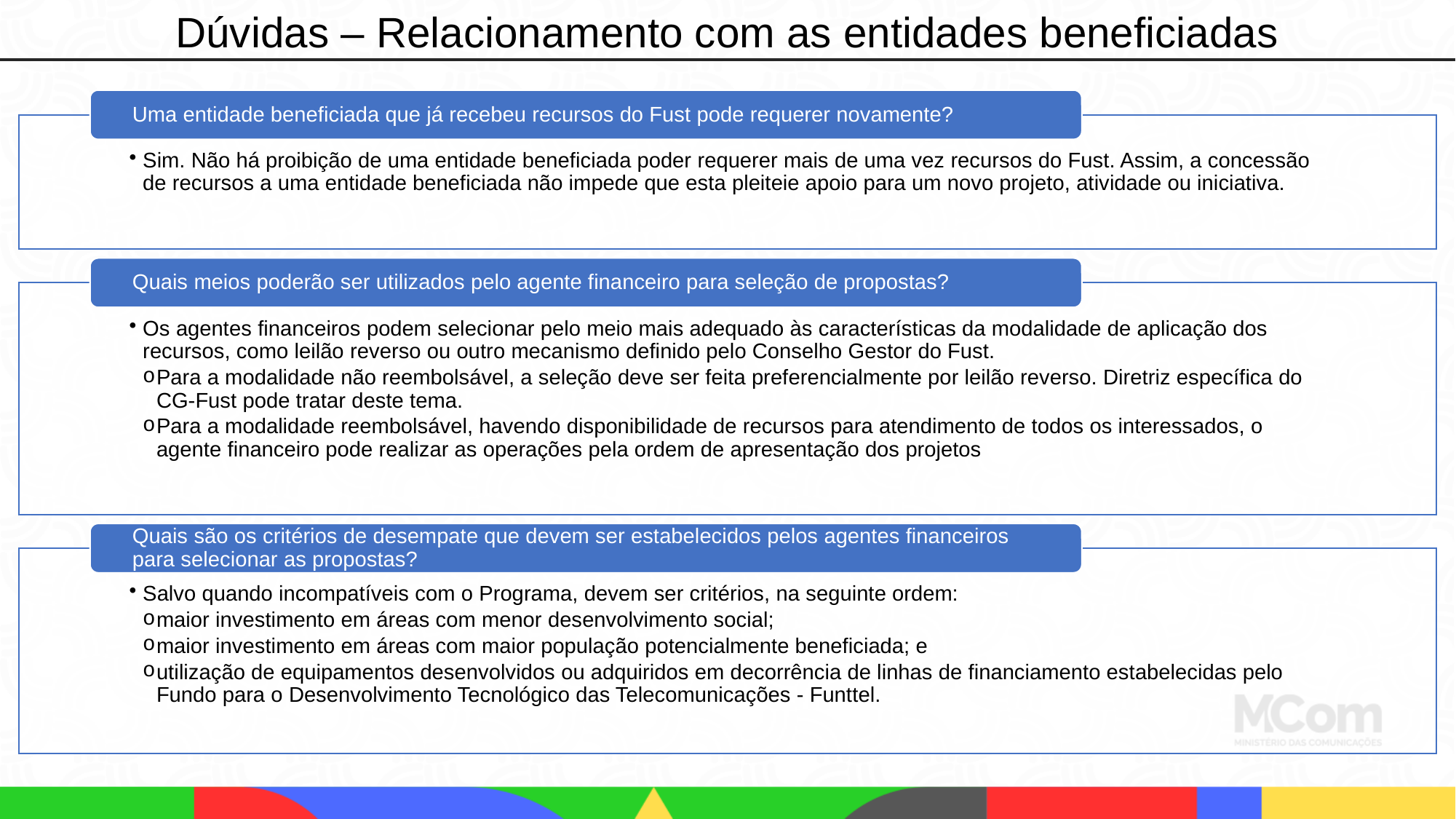

Dúvidas – Relacionamento com as entidades beneficiadas
Sim. Não há proibição de uma entidade beneficiada poder requerer mais de uma vez recursos do Fust. Assim, a concessão de recursos a uma entidade beneficiada não impede que esta pleiteie apoio para um novo projeto, atividade ou iniciativa.
Uma entidade beneficiada que já recebeu recursos do Fust pode requerer novamente?
Os agentes financeiros podem selecionar pelo meio mais adequado às características da modalidade de aplicação dos recursos, como leilão reverso ou outro mecanismo definido pelo Conselho Gestor do Fust.
Para a modalidade não reembolsável, a seleção deve ser feita preferencialmente por leilão reverso. Diretriz específica do CG-Fust pode tratar deste tema.
Para a modalidade reembolsável, havendo disponibilidade de recursos para atendimento de todos os interessados, o agente financeiro pode realizar as operações pela ordem de apresentação dos projetos
Quais meios poderão ser utilizados pelo agente financeiro para seleção de propostas?
Salvo quando incompatíveis com o Programa, devem ser critérios, na seguinte ordem:
maior investimento em áreas com menor desenvolvimento social;
maior investimento em áreas com maior população potencialmente beneficiada; e
utilização de equipamentos desenvolvidos ou adquiridos em decorrência de linhas de financiamento estabelecidas pelo Fundo para o Desenvolvimento Tecnológico das Telecomunicações - Funttel.
Quais são os critérios de desempate que devem ser estabelecidos pelos agentes financeiros para selecionar as propostas?